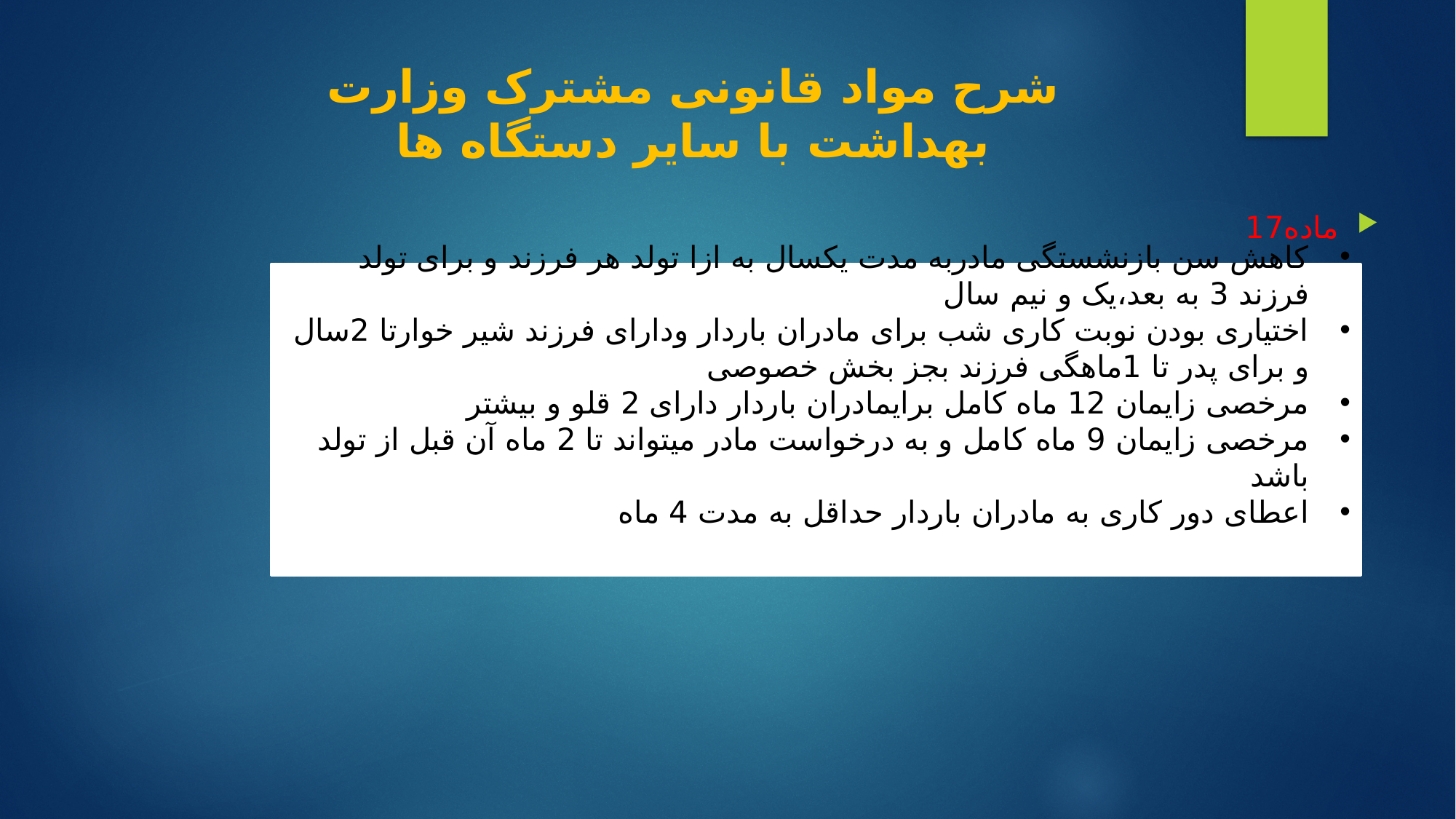

# شرح مواد قانونی مشترک وزارت بهداشت با سایر دستگاه ها
ماده17

کاهش سن بازنشستگی مادربه مدت یکسال به ازا تولد هر فرزند و برای تولد فرزند 3 به بعد،یک و نیم سال
اختیاری بودن نوبت کاری شب برای مادران باردار ودارای فرزند شیر خوارتا 2سال و برای پدر تا 1ماهگی فرزند بجز بخش خصوصی
مرخصی زایمان 12 ماه کامل برایمادران باردار دارای 2 قلو و بیشتر
مرخصی زایمان 9 ماه کامل و به درخواست مادر میتواند تا 2 ماه آن قبل از تولد باشد
اعطای دور کاری به مادران باردار حداقل به مدت 4 ماه